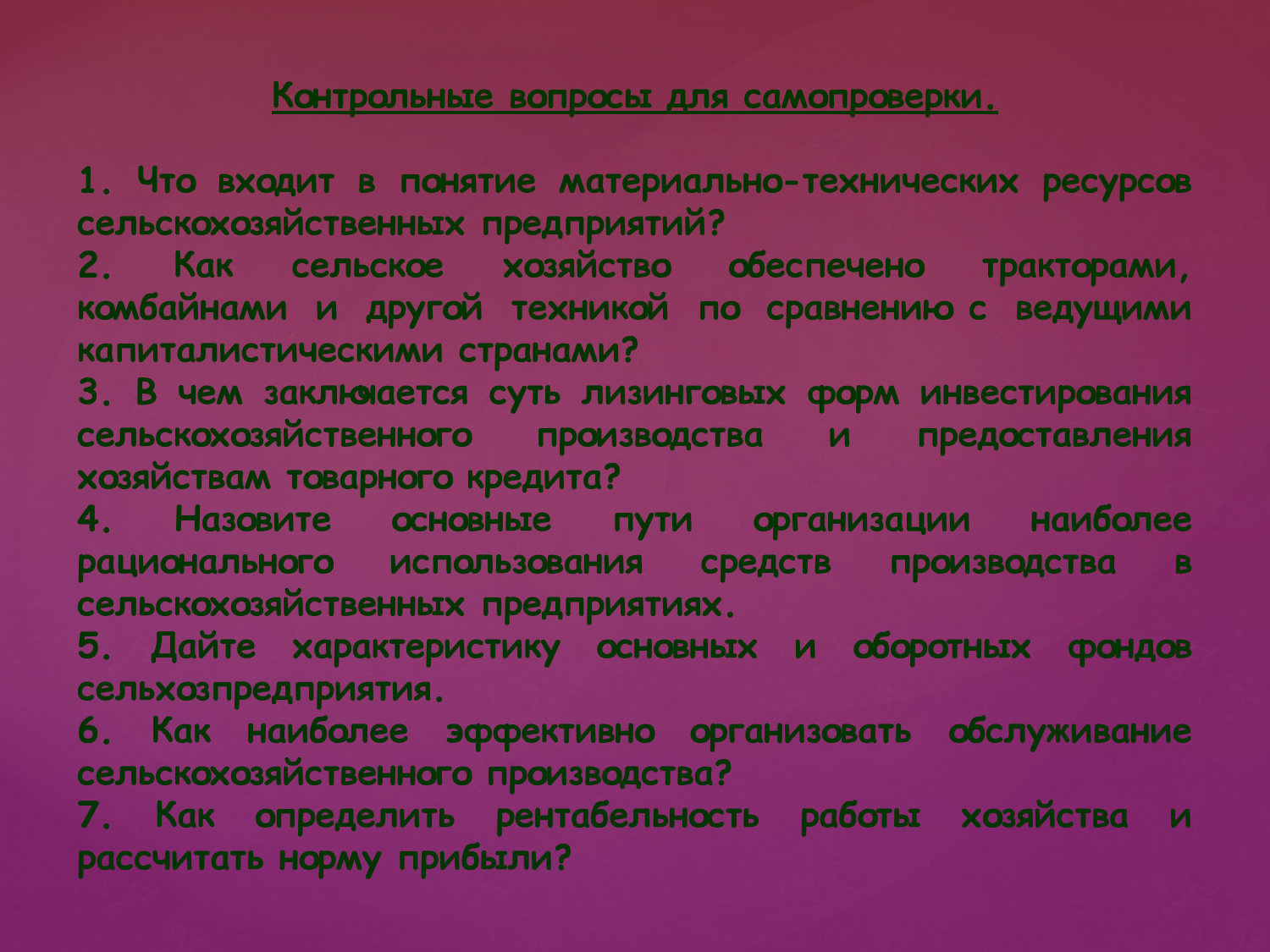

Контрольные вопросы для самопроверки.

1. Что входит в понятие материально-технических ресурсов сельскохозяйственных предприятий?
2. Как сельское хозяйство обеспечено тракторами, комбайнами и другой техникой по сравнению с ведущими капиталистическими странами?
3. В чем заключается суть лизинговых форм инвестирования сельскохозяйственного производства и предоставления хозяйствам товарного кредита?
4. Назовите основные пути организации наиболее рационального использования средств производства в сельскохозяйственных предприятиях.
5. Дайте характеристику основных и оборотных фондов сельхозпредприятия.
6. Как наиболее эффективно организовать обслуживание сельскохозяйственного производства?
7. Как определить рентабельность работы хозяйства и рассчитать норму прибыли?